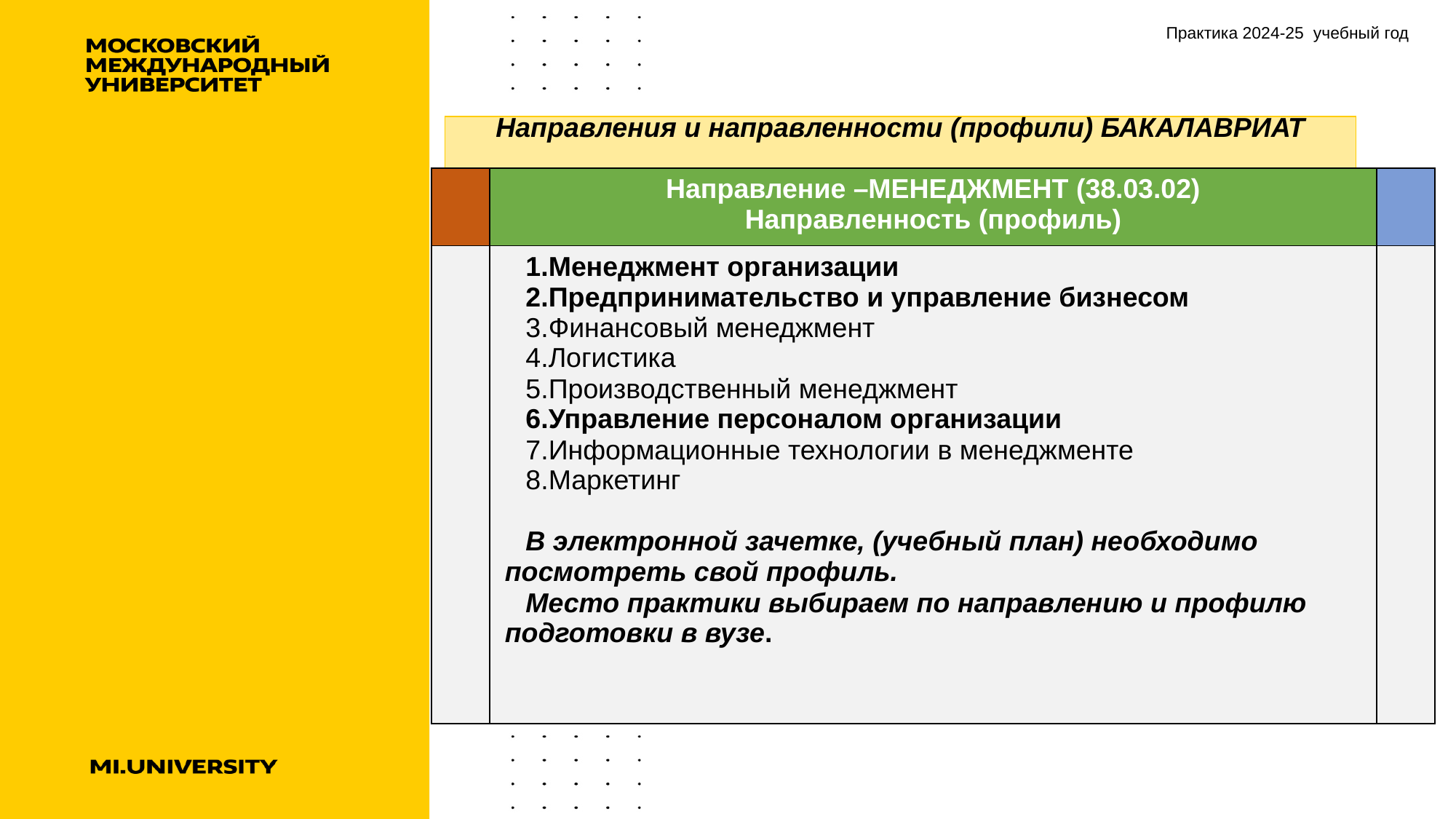

5
Практика 2024-25  учебный год
Направления и направленности (профили) БАКАЛАВРИАТ
|  | Направление –МЕНЕДЖМЕНТ (38.03.02) Направленность (профиль) |  |
| --- | --- | --- |
|  | Менеджмент организации Предпринимательство и управление бизнесом Финансовый менеджмент Логистика Производственный менеджмент Управление персоналом организации Информационные технологии в менеджменте Маркетинг В электронной зачетке, (учебный план) необходимо посмотреть свой профиль. Место практики выбираем по направлению и профилю подготовки в вузе. |  |